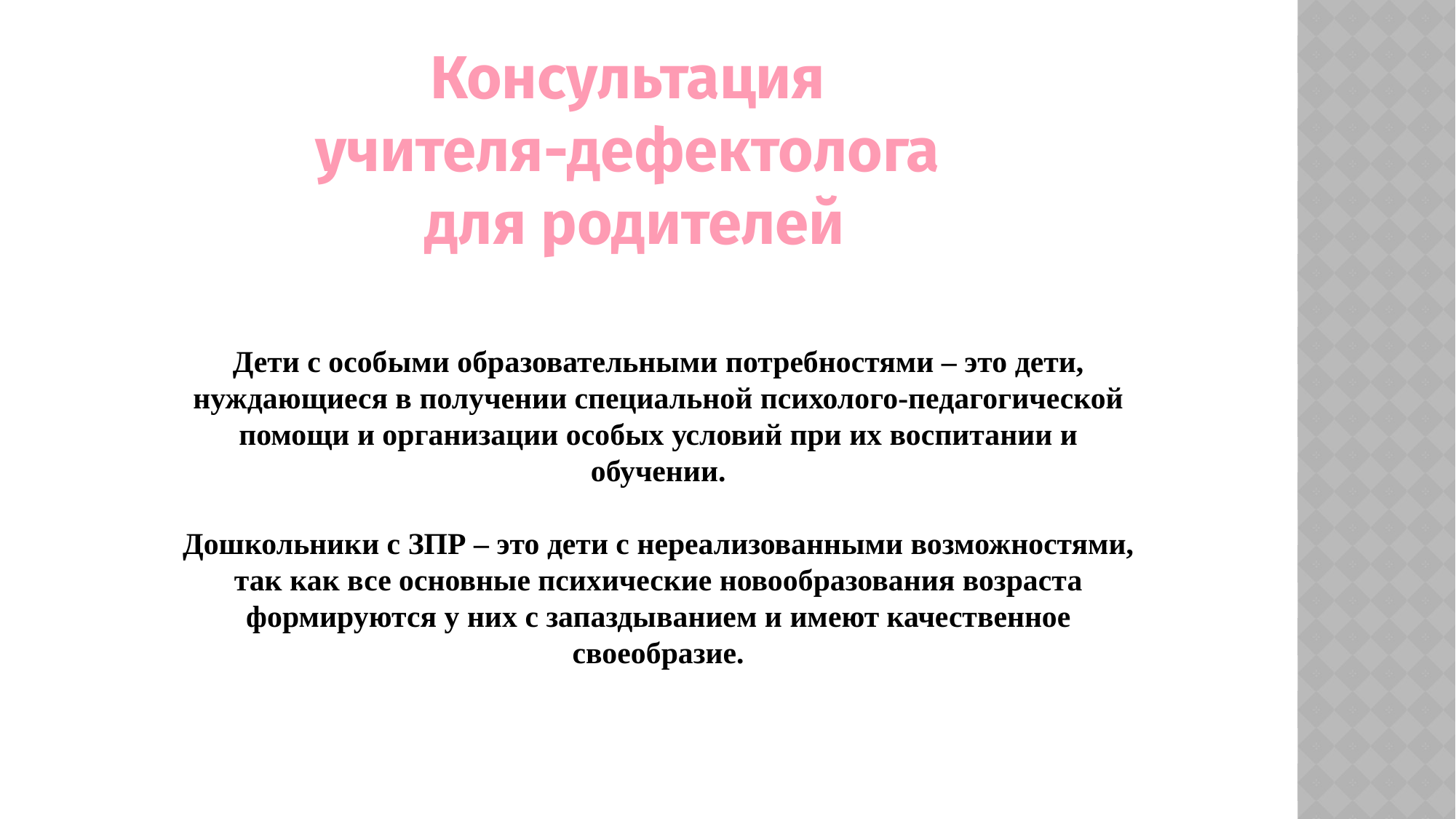

Консультация
учителя-дефектолога
для родителей

Дети с особыми образовательными потребностями – это дети, нуждающиеся в получении специальной психолого-педагогической помощи и организации особых условий при их воспитании и обучении.

Дошкольники с ЗПР – это дети с нереализованными возможностями, так как все основные психические новообразования возраста формируются у них с запаздыванием и имеют качественное своеобразие.